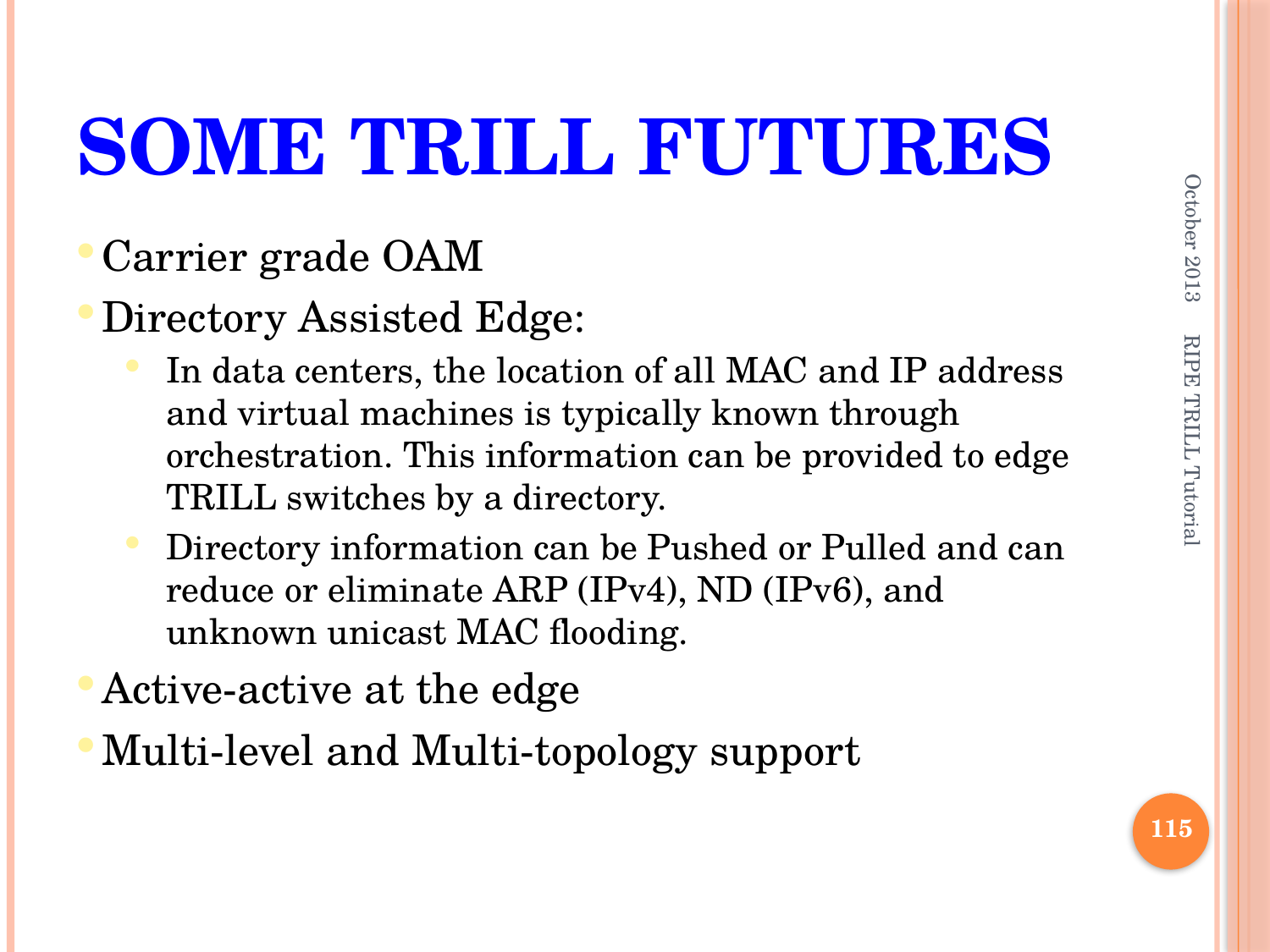

# Some TRILL Futures
October 2013
Carrier grade OAM
Directory Assisted Edge:
In data centers, the location of all MAC and IP address and virtual machines is typically known through orchestration. This information can be provided to edge TRILL switches by a directory.
Directory information can be Pushed or Pulled and can reduce or eliminate ARP (IPv4), ND (IPv6), and unknown unicast MAC flooding.
Active-active at the edge
Multi-level and Multi-topology support

RIPE TRILL Tutorial
115